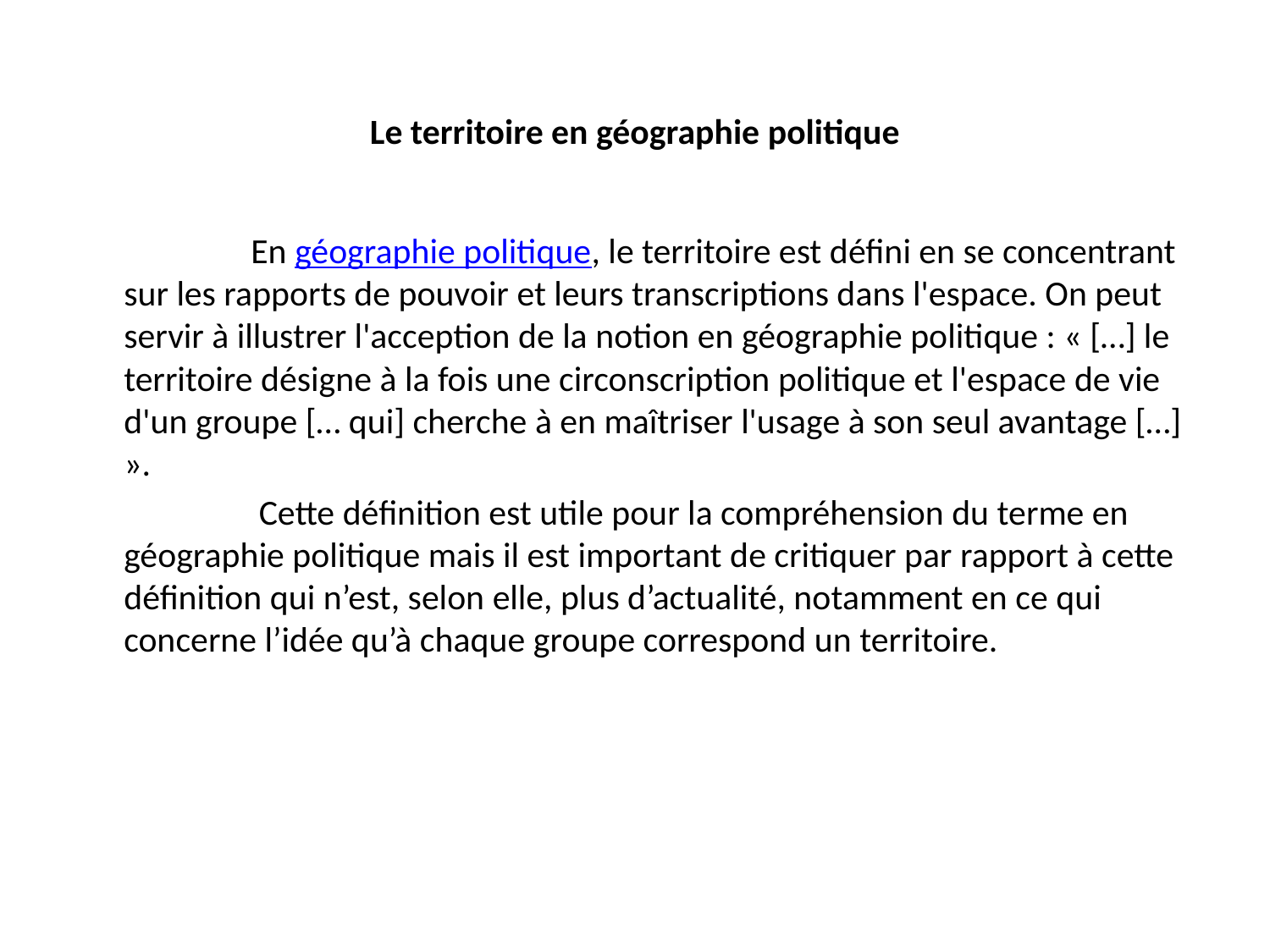

# Le territoire en géographie politique
		En géographie politique, le territoire est défini en se concentrant sur les rapports de pouvoir et leurs transcriptions dans l'espace. On peut servir à illustrer l'acception de la notion en géographie politique : « […] le territoire désigne à la fois une circonscription politique et l'espace de vie d'un groupe [… qui] cherche à en maîtriser l'usage à son seul avantage […] ».
		 Cette définition est utile pour la compréhension du terme en géographie politique mais il est important de critiquer par rapport à cette définition qui n’est, selon elle, plus d’actualité, notamment en ce qui concerne l’idée qu’à chaque groupe correspond un territoire.